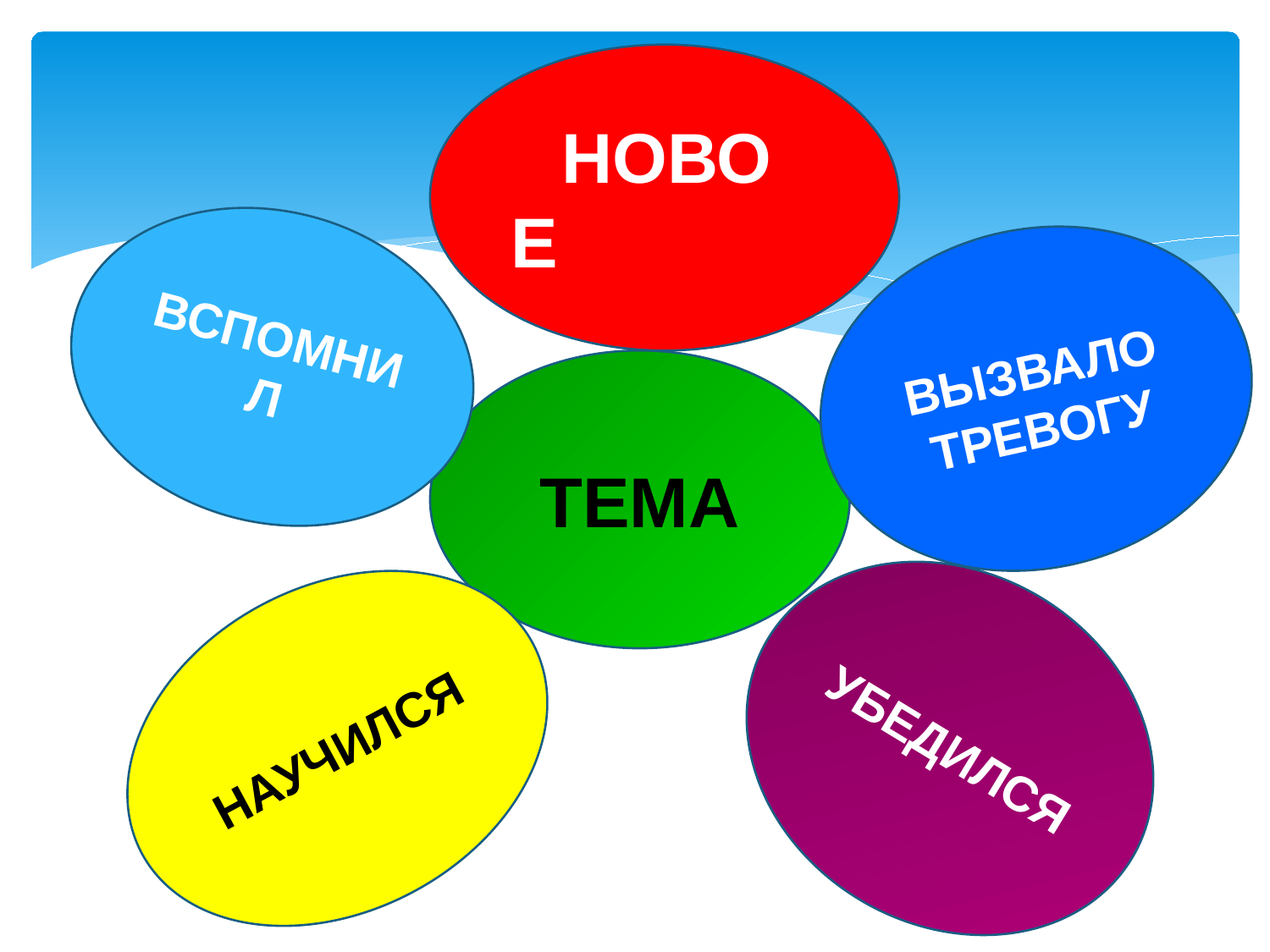

ННОВОЕ
ВСПОМНИЛ
ВЫЗВАЛО ТРЕВОГУ
ТЕМА
УБЕДИЛСЯ
НАУЧИЛСЯ